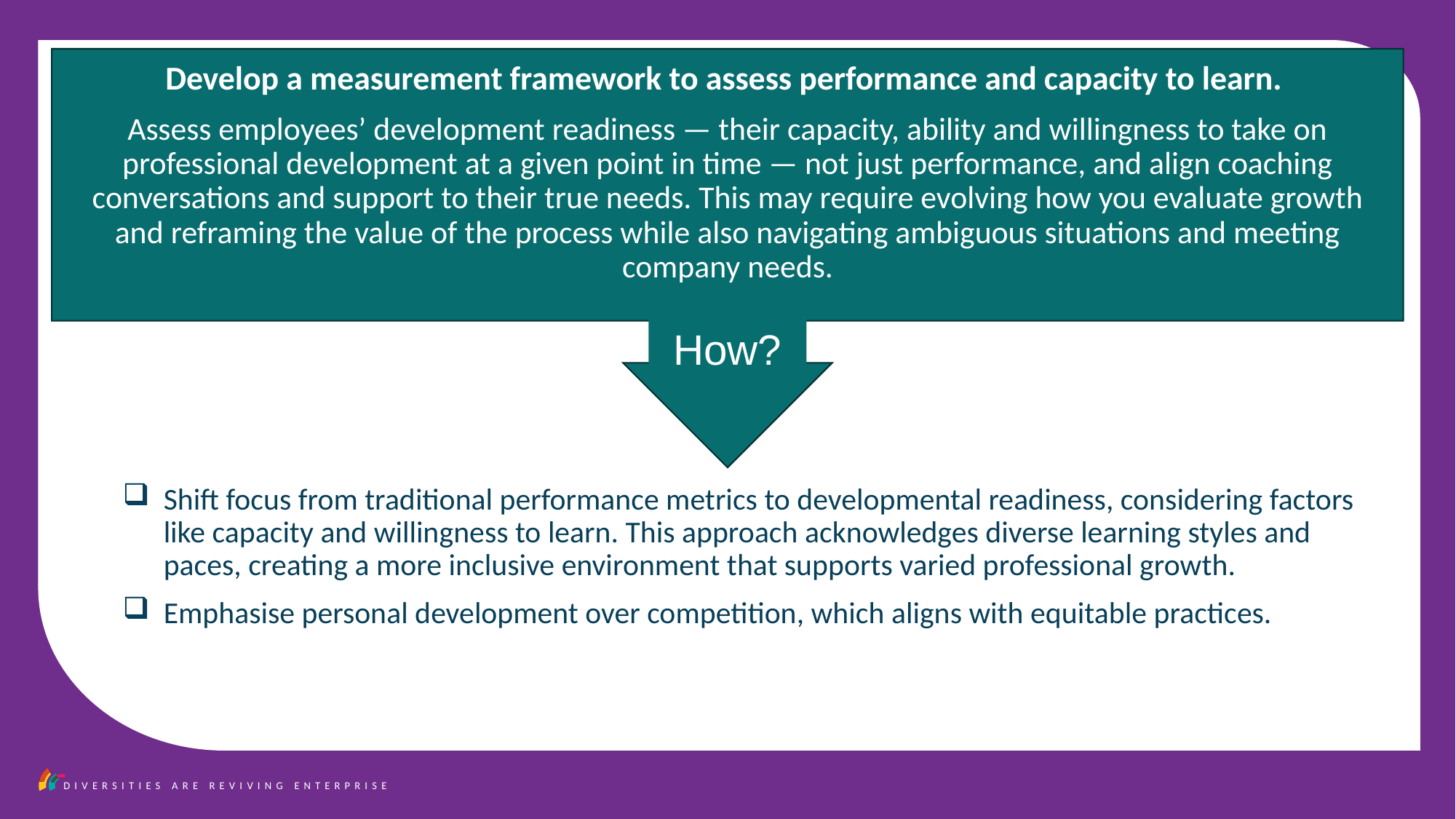

Develop a measurement framework to assess performance and capacity to learn.
Assess employees’ development readiness — their capacity, ability and willingness to take on professional development at a given point in time — not just performance, and align coaching conversations and support to their true needs. This may require evolving how you evaluate growth and reframing the value of the process while also navigating ambiguous situations and meeting company needs.

How?
Shift focus from traditional performance metrics to developmental readiness, considering factors like capacity and willingness to learn. This approach acknowledges diverse learning styles and paces, creating a more inclusive environment that supports varied professional growth.
Emphasise personal development over competition, which aligns with equitable practices.